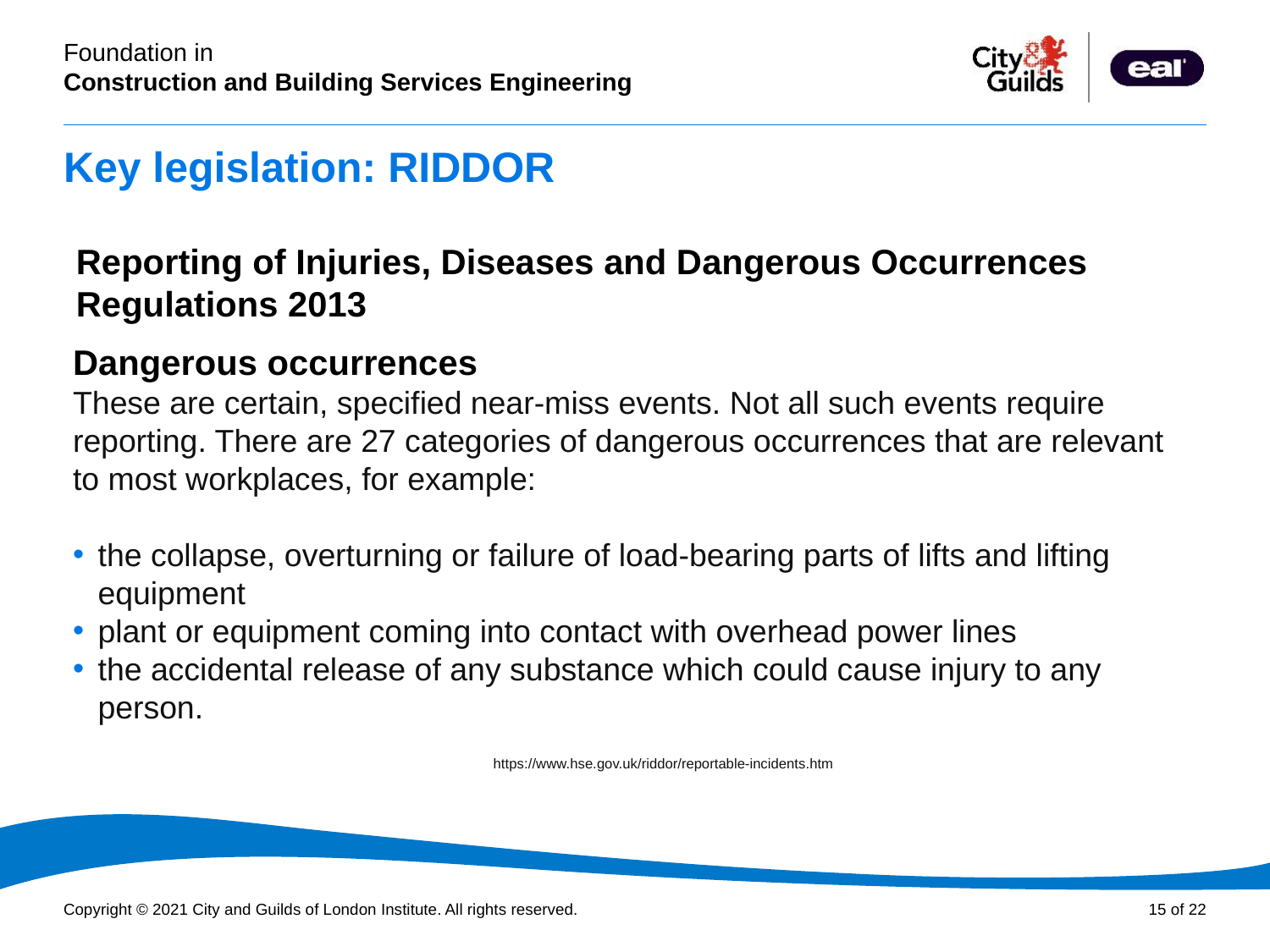

# Key legislation: RIDDOR
Reporting of Injuries, Diseases and Dangerous Occurrences Regulations 2013
Dangerous occurrences
These are certain, specified near-miss events. Not all such events require reporting. There are 27 categories of dangerous occurrences that are relevant to most workplaces, for example:

the collapse, overturning or failure of load-bearing parts of lifts and lifting  equipment
plant or equipment coming into contact with overhead power lines
the accidental release of any substance which could cause injury to any person.

https://www.hse.gov.uk/riddor/reportable-incidents.htm